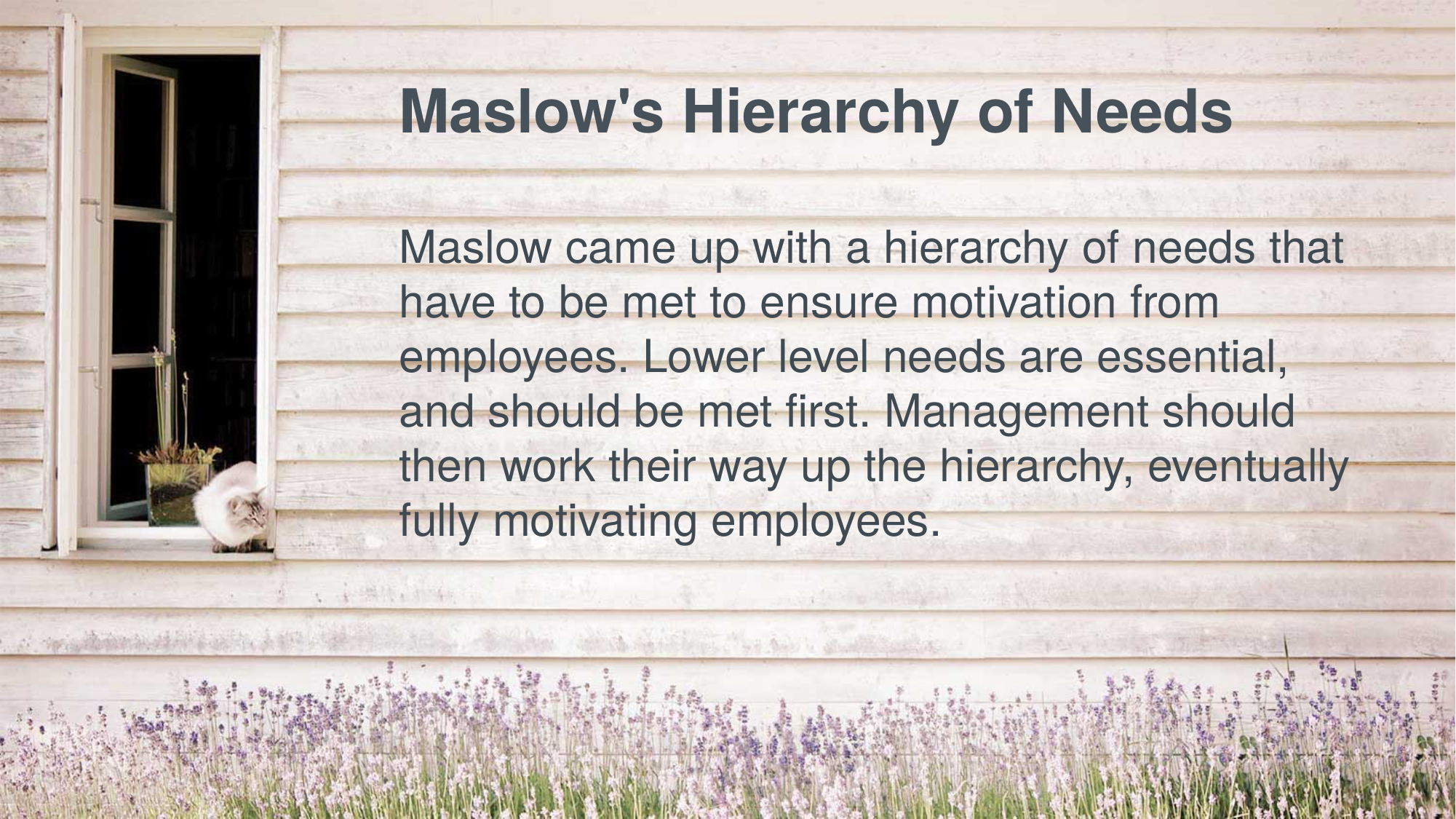

Maslow's Hierarchy of Needs

Maslow came up with a hierarchy of needs that have to be met to ensure motivation from employees. Lower level needs are essential, and should be met first. Management should then work their way up the hierarchy, eventually fully motivating employees.